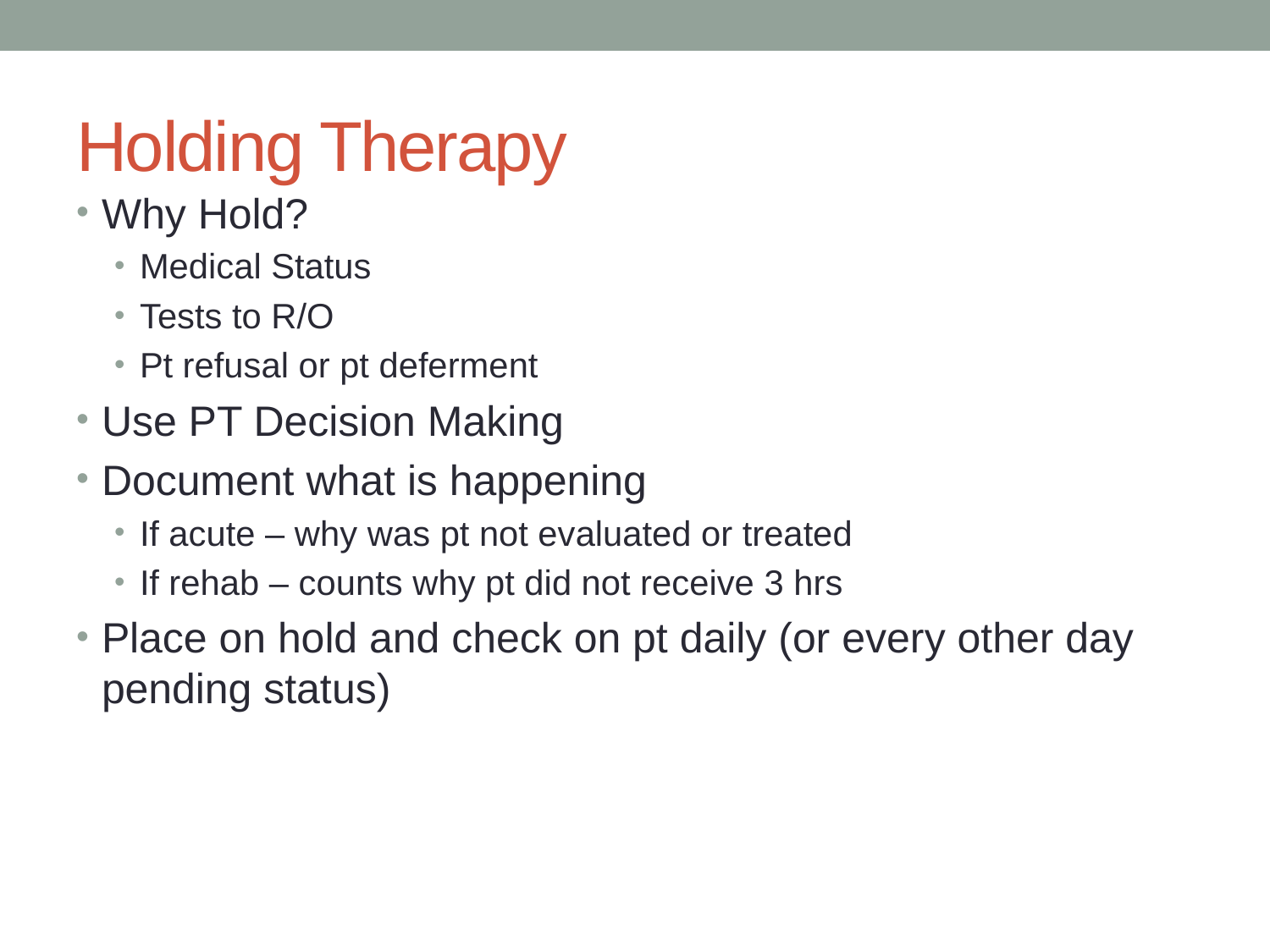

# Holding Therapy
Why Hold?
Medical Status
Tests to R/O
Pt refusal or pt deferment
Use PT Decision Making
Document what is happening
If acute – why was pt not evaluated or treated
If rehab – counts why pt did not receive 3 hrs
Place on hold and check on pt daily (or every other day pending status)